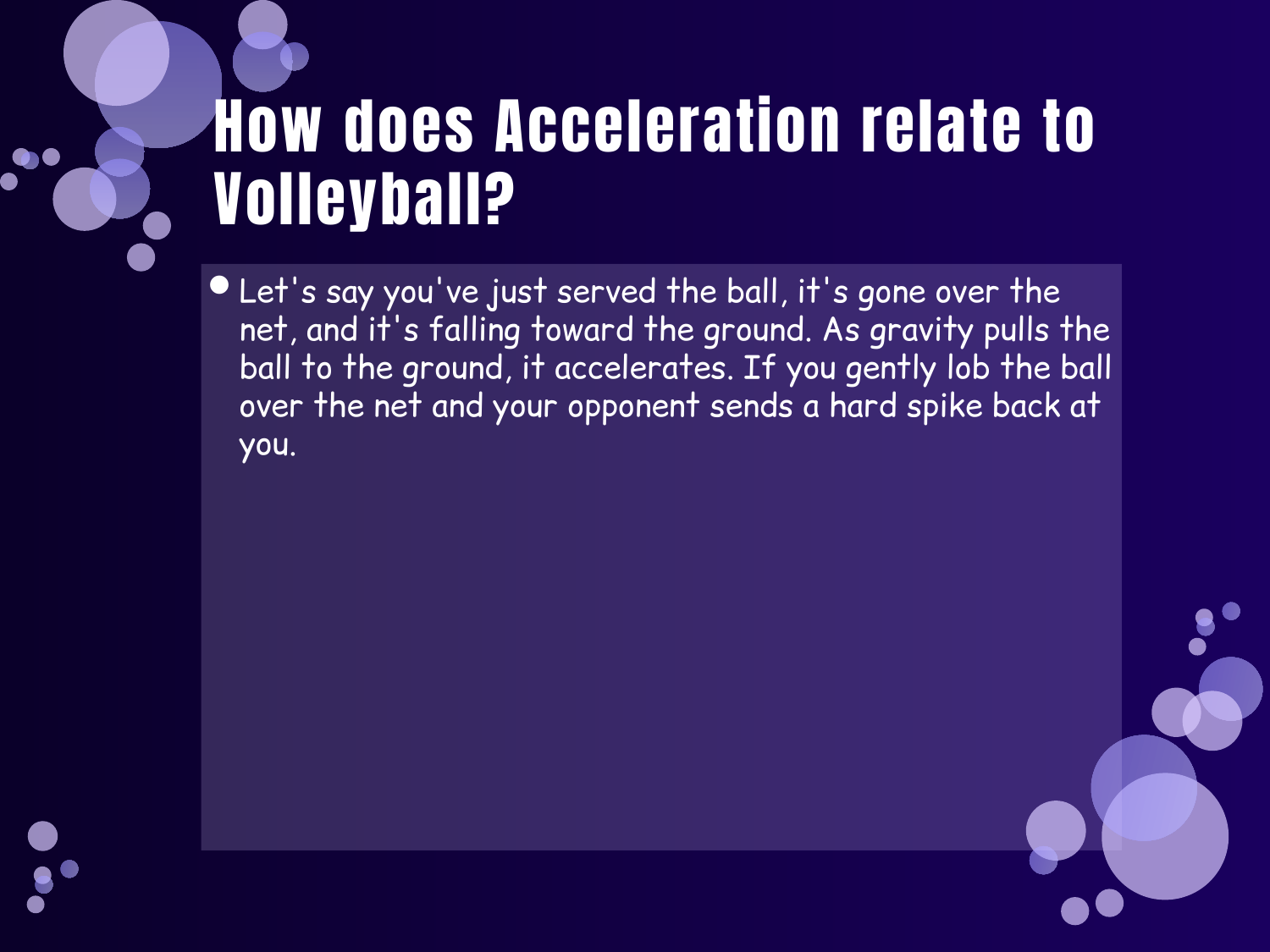

# How does Acceleration relate to Volleyball?
Let's say you've just served the ball, it's gone over the net, and it's falling toward the ground. As gravity pulls the ball to the ground, it accelerates. If you gently lob the ball over the net and your opponent sends a hard spike back at you.